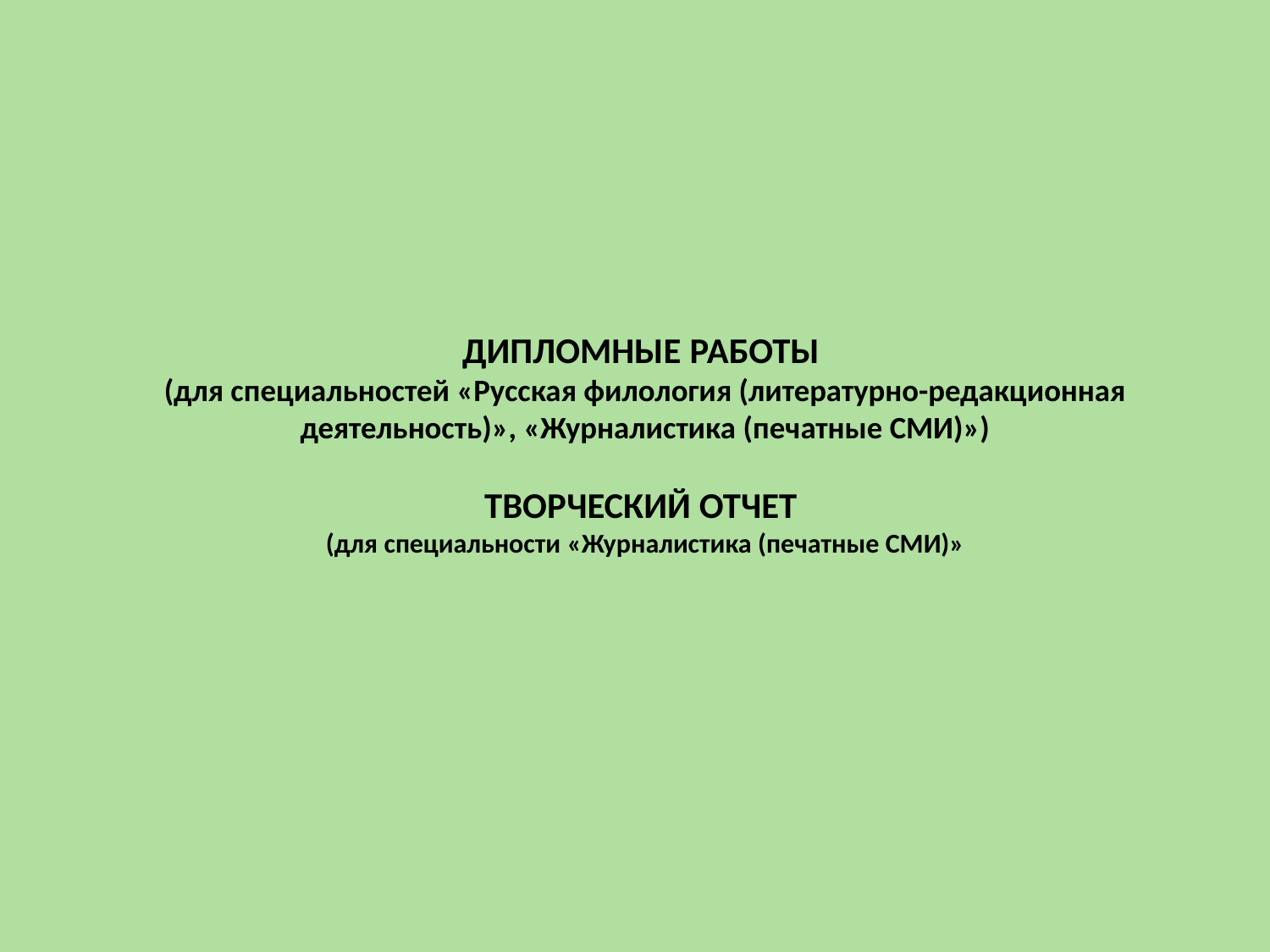

# ДИПЛОМНЫЕ РАБОТЫ (для специальностей «Русская филология (литературно-редакционная деятельность)», «Журналистика (печатные СМИ)») ТВОРЧЕСКИЙ ОТЧЕТ  (для специальности «Журналистика (печатные СМИ)»